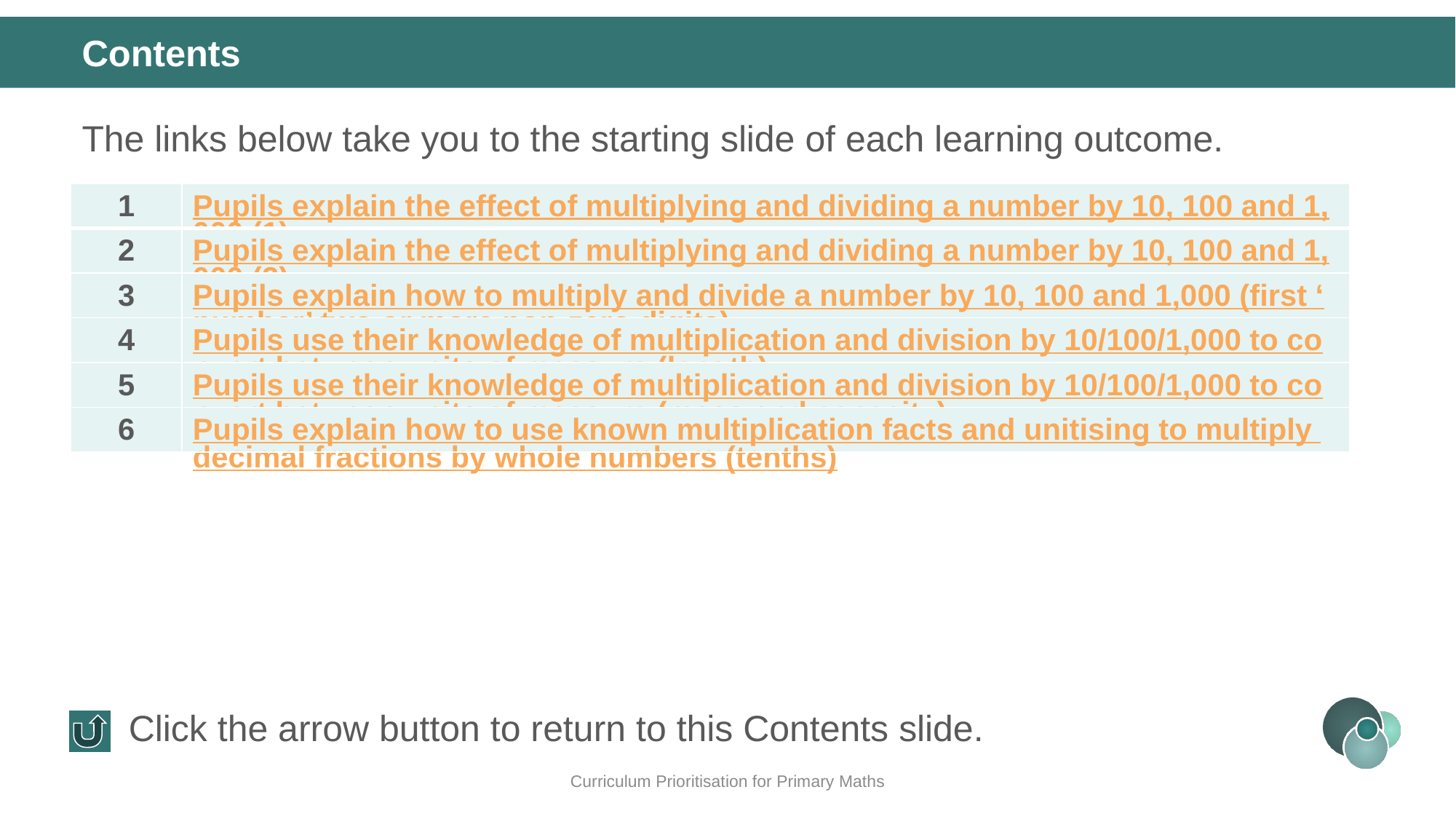

Contents
The links below take you to the starting slide of each learning outcome.
| 1 | Pupils explain the effect of multiplying and dividing a number by 10, 100 and 1,000 (1) |
| --- | --- |
| 2 | Pupils explain the effect of multiplying and dividing a number by 10, 100 and 1,000 (2) |
| 3 | Pupils explain how to multiply and divide a number by 10, 100 and 1,000 (first ‘number’ two or more non-zero digits) |
| 4 | Pupils use their knowledge of multiplication and division by 10/100/1,000 to convert between units of measure (length) |
| 5 | Pupils use their knowledge of multiplication and division by 10/100/1,000 to convert between units of measure (mass and capacity) |
| 6 | Pupils explain how to use known multiplication facts and unitising to multiply decimal fractions by whole numbers (tenths) |
Click the arrow button to return to this Contents slide.

Curriculum Prioritisation for Primary Maths